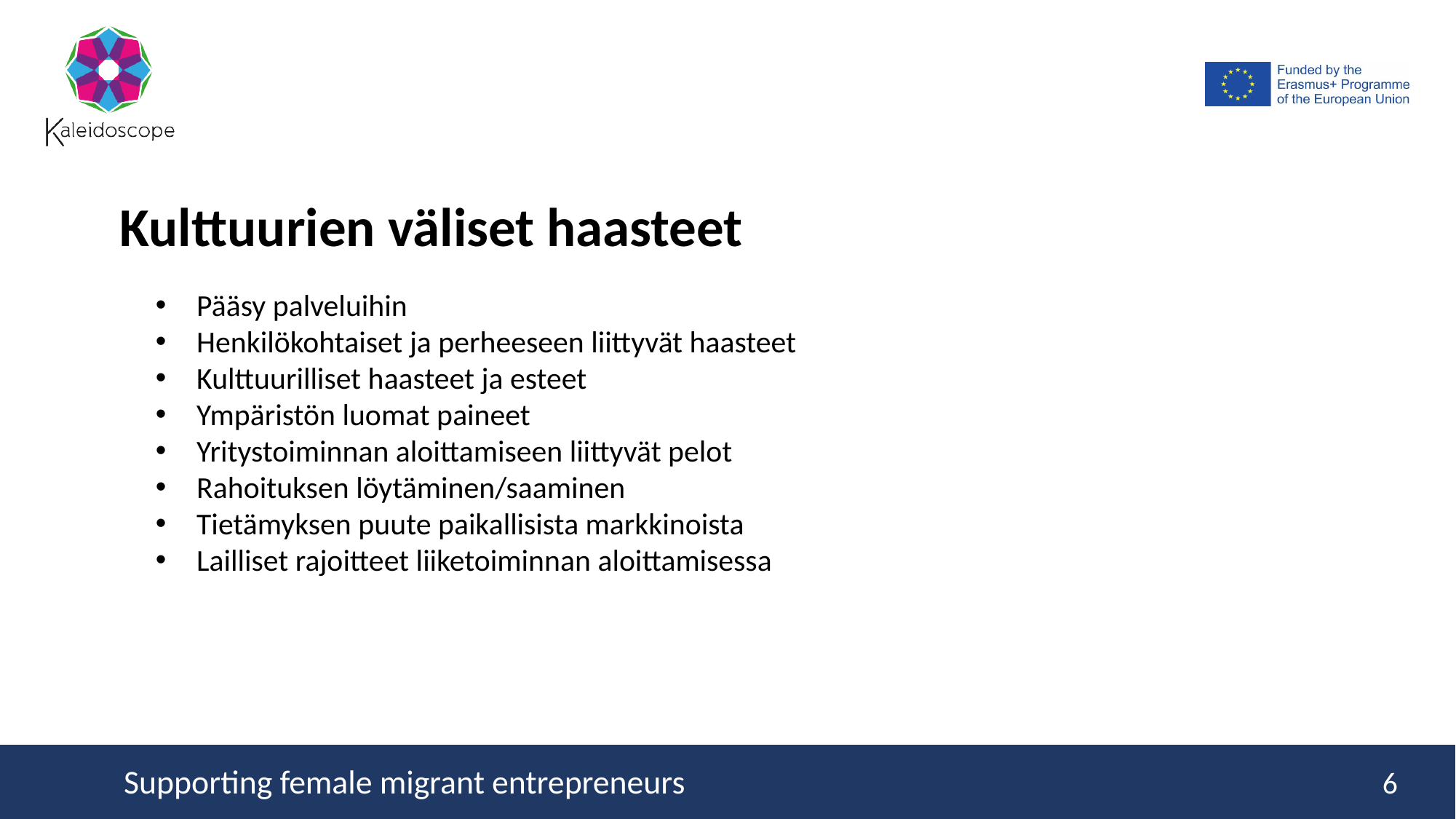

Kulttuurien väliset haasteet

Pääsy palveluihin
Henkilökohtaiset ja perheeseen liittyvät haasteet
Kulttuurilliset haasteet ja esteet
Ympäristön luomat paineet
Yritystoiminnan aloittamiseen liittyvät pelot
Rahoituksen löytäminen/saaminen
Tietämyksen puute paikallisista markkinoista
Lailliset rajoitteet liiketoiminnan aloittamisessa
6